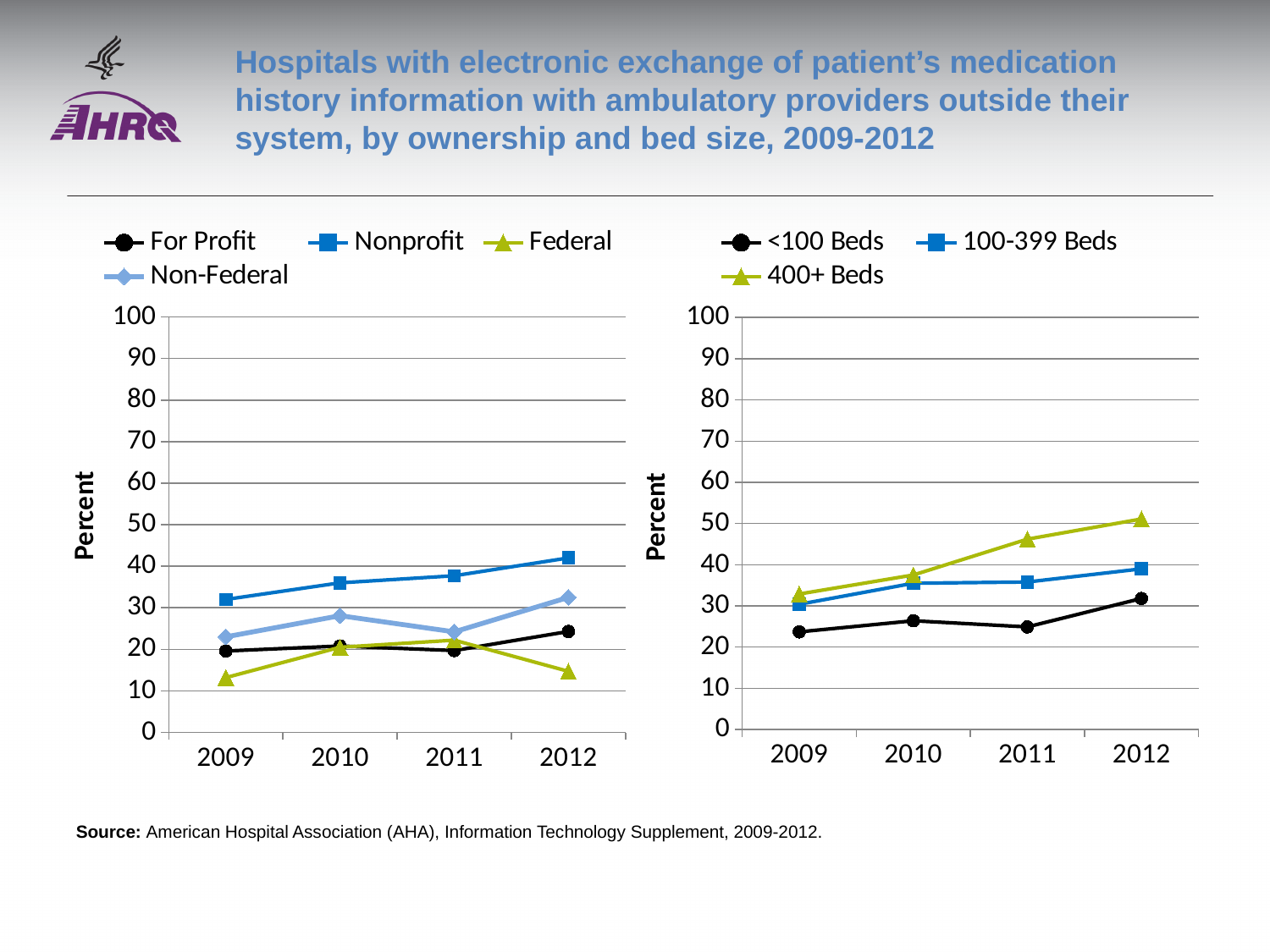

# Hospitals with electronic exchange of patient’s medication history information with ambulatory providers outside their system, by ownership and bed size, 2009-2012

### Chart

| Category | For Profit | Nonprofit | Federal | Non-Federal |
|---|---|---|---|---|
| 2009 | 19.6 | 32.0 | 13.2 | 23.0 |
| 2010 | 20.8 | 36.0 | 20.5 | 28.1 |
| 2011 | 19.7 | 37.7 | 22.2 | 24.2 |
| 2012 | 24.3 | 42.0 | 14.7 | 32.5 |

### Chart

| Category | <100 Beds | 100-399 Beds | 400+ Beds |
|---|---|---|---|
| 2009 | 23.7 | 30.4 | 32.9 |
| 2010 | 26.4 | 35.5 | 37.5 |
| 2011 | 24.9 | 35.8 | 46.2 |
| 2012 | 31.8 | 39.0 | 51.1 |
Source: American Hospital Association (AHA), Information Technology Supplement, 2009-2012.